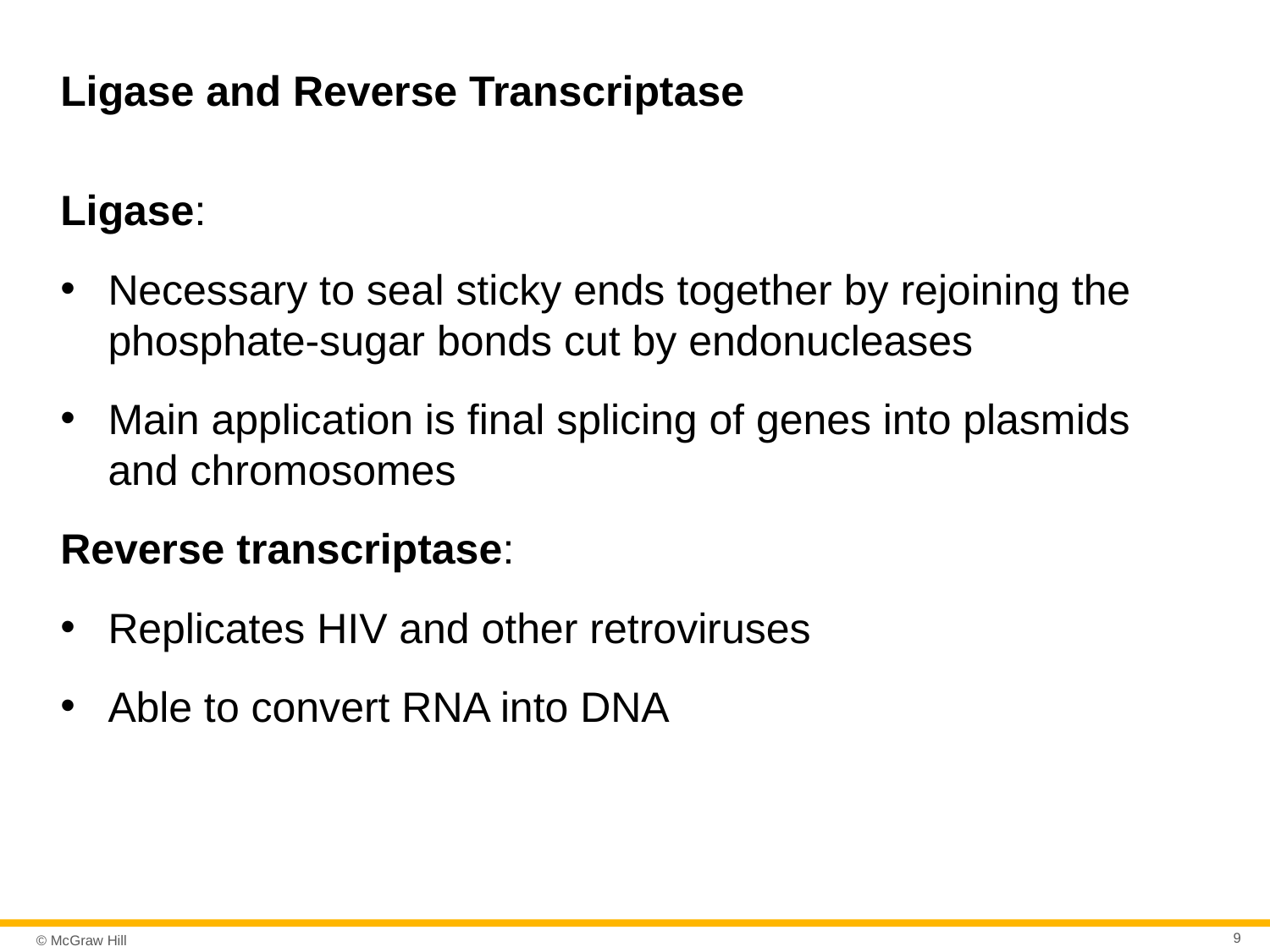

# Ligase and Reverse Transcriptase
Ligase:
Necessary to seal sticky ends together by rejoining the phosphate-sugar bonds cut by endonucleases
Main application is final splicing of genes into plasmids and chromosomes
Reverse transcriptase:
Replicates HIV and other retroviruses
Able to convert RNA into DNA